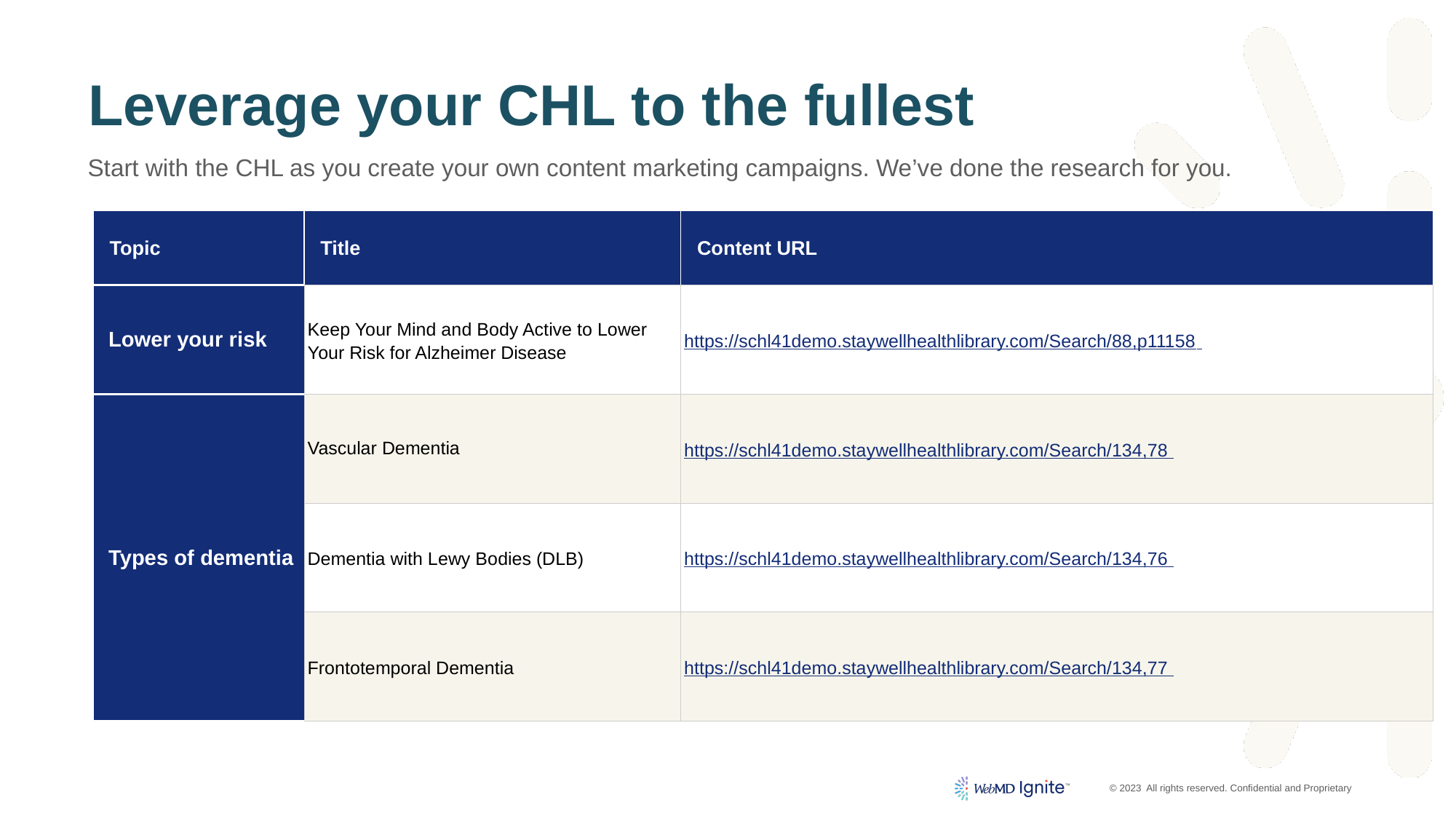

# Leverage your CHL to the fullest
Start with the CHL as you create your own content marketing campaigns. We’ve done the research for you.
| Topic | Title | Content URL |
| --- | --- | --- |
| Lower your risk | Keep Your Mind and Body Active to Lower Your Risk for Alzheimer Disease | https://schl41demo.staywellhealthlibrary.com/Search/88,p11158 |
| Types of dementia | Vascular Dementia | https://schl41demo.staywellhealthlibrary.com/Search/134,78 |
|  | Dementia with Lewy Bodies (DLB) | https://schl41demo.staywellhealthlibrary.com/Search/134,76 |
|  | Frontotemporal Dementia | https://schl41demo.staywellhealthlibrary.com/Search/134,77 |
https://schl41demo.staywellhealthlibrary.com/Search/160,20